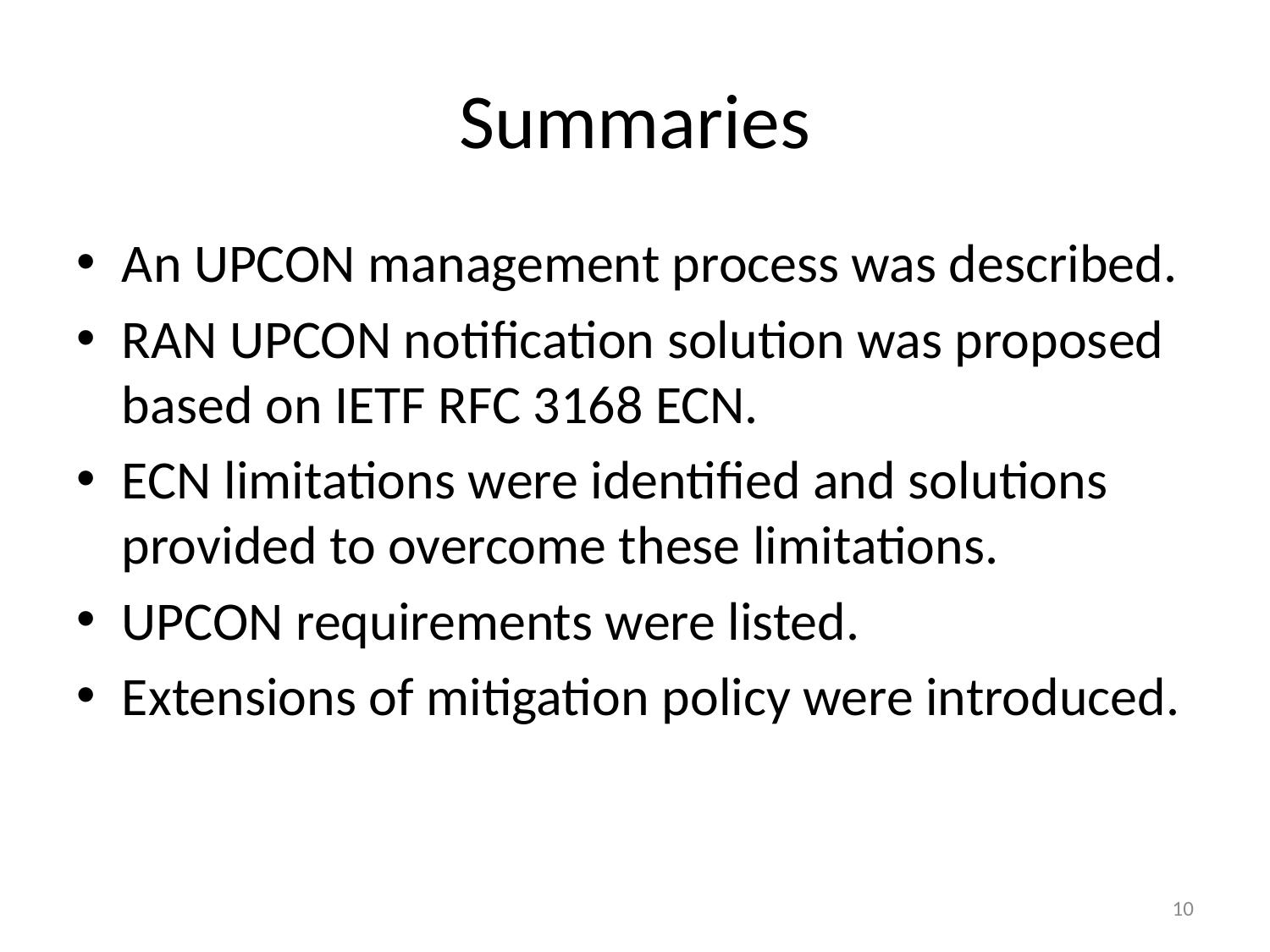

# Summaries
An UPCON management process was described.
RAN UPCON notification solution was proposed based on IETF RFC 3168 ECN.
ECN limitations were identified and solutions provided to overcome these limitations.
UPCON requirements were listed.
Extensions of mitigation policy were introduced.

10